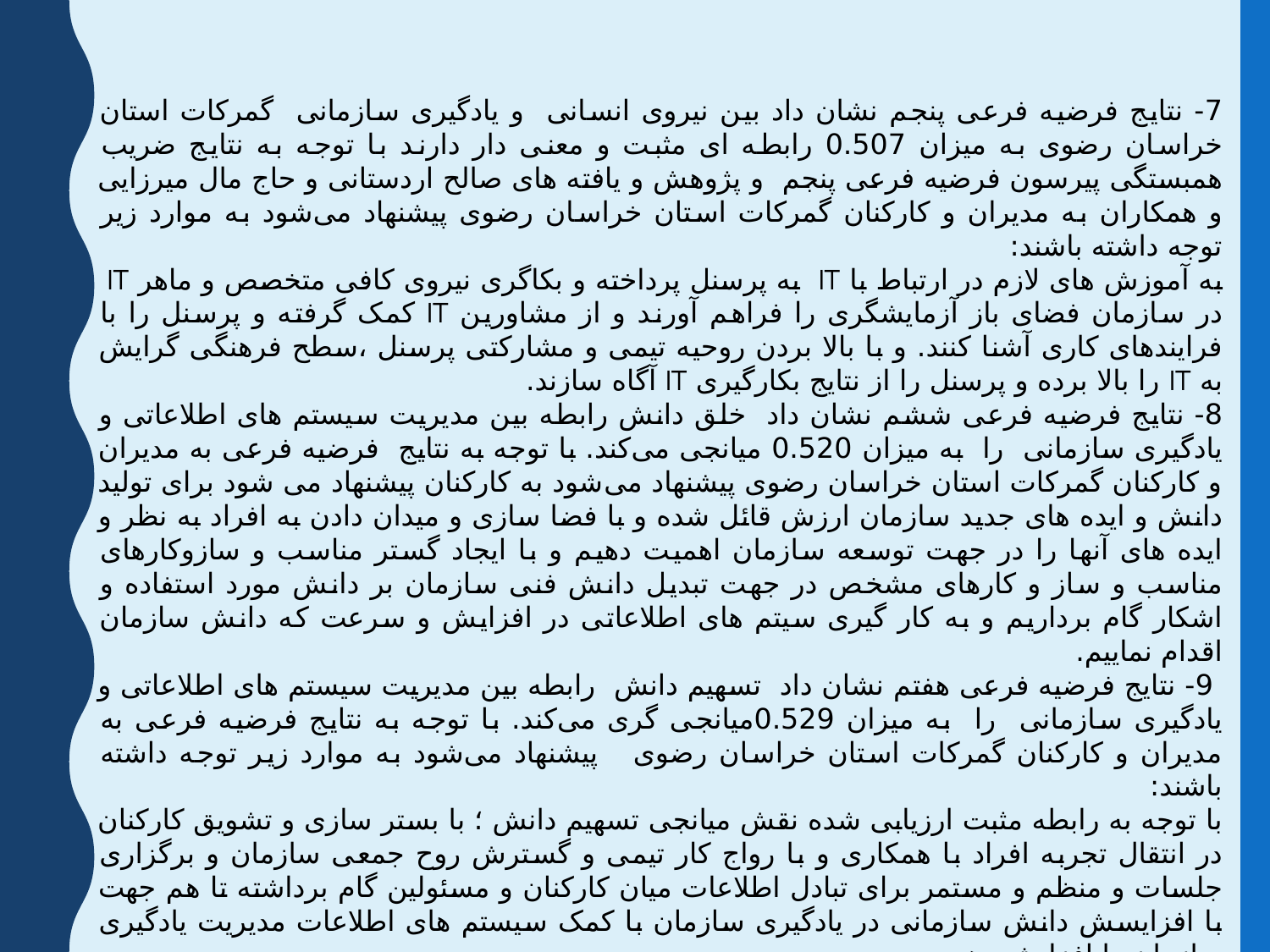

7- نتایج فرضیه فرعی پنجم نشان داد بین نیروی انسانی  و یادگیری سازمانی  گمرکات استان خراسان رضوی به میزان 0.507 رابطه ای مثبت و معنی دار دارند با توجه به نتایج ضریب همبستگی پیرسون فرضیه فرعی پنجم  و پژوهش و یافته های صالح اردستانی و حاج مال میرزایی و همکاران به مدیران و کارکنان گمرکات استان خراسان رضوی پیشنهاد می‌شود به موارد زیر توجه داشته باشند:
به آموزش های لازم در ارتباط با IT  به پرسنل پرداخته و بکاگری نیروی کافی متخصص و ماهر IT  در سازمان فضای باز آزمایشگری را فراهم آورند و از مشاورین IT کمک گرفته و پرسنل را با فرایندهای کاری آشنا کنند. و با بالا بردن روحیه تیمی و مشارکتی پرسنل ،سطح فرهنگی گرایش به IT را بالا برده و پرسنل را از نتایج بکارگیری IT آگاه سازند.
8- نتایج فرضیه فرعی ششم نشان داد  خلق دانش رابطه بین مدیریت سیستم های اطلاعاتی و یادگیری سازمانی  را  به میزان 0.520 میانجی می‌کند. با توجه به نتایج  فرضیه فرعی به مدیران و کارکنان گمرکات استان خراسان رضوی پیشنهاد می‌شود به کارکنان پیشنهاد می شود برای تولید دانش و ایده های جدید سازمان ارزش قائل شده و با فضا سازی و میدان دادن به افراد به نظر و ایده های آنها را در جهت توسعه سازمان اهمیت دهیم و با ایجاد گستر مناسب و سازوکارهای مناسب و ساز و کارهای مشخص در جهت تبدیل دانش فنی سازمان بر دانش مورد استفاده و اشکار گام برداریم و به کار گیری سیتم های اطلاعاتی در افزایش و سرعت که دانش سازمان اقدام نماییم.
 9- نتایج فرضیه فرعی هفتم نشان داد  تسهیم دانش  رابطه بین مدیریت سیستم های اطلاعاتی و یادگیری سازمانی  را  به میزان 0.529میانجی گری می‌کند. با توجه به نتایج فرضیه فرعی به مدیران و کارکنان گمرکات استان خراسان رضوی   پیشنهاد می‌شود به موارد زیر توجه داشته باشند:
با توجه به رابطه مثبت ارزیابی شده نقش میانجی تسهیم دانش ؛ با بستر سازی و تشویق کارکنان در انتقال تجربه افراد با همکاری و با رواج کار تیمی و گسترش روح جمعی سازمان و برگزاری جلسات و منظم و مستمر برای تبادل اطلاعات میان کارکنان و مسئولین گام برداشته تا هم جهت با افزایسش دانش سازمانی در یادگیری سازمان با کمک سیستم های اطلاعات مدیریت یادگیری سازمان را افزایش دهیم .